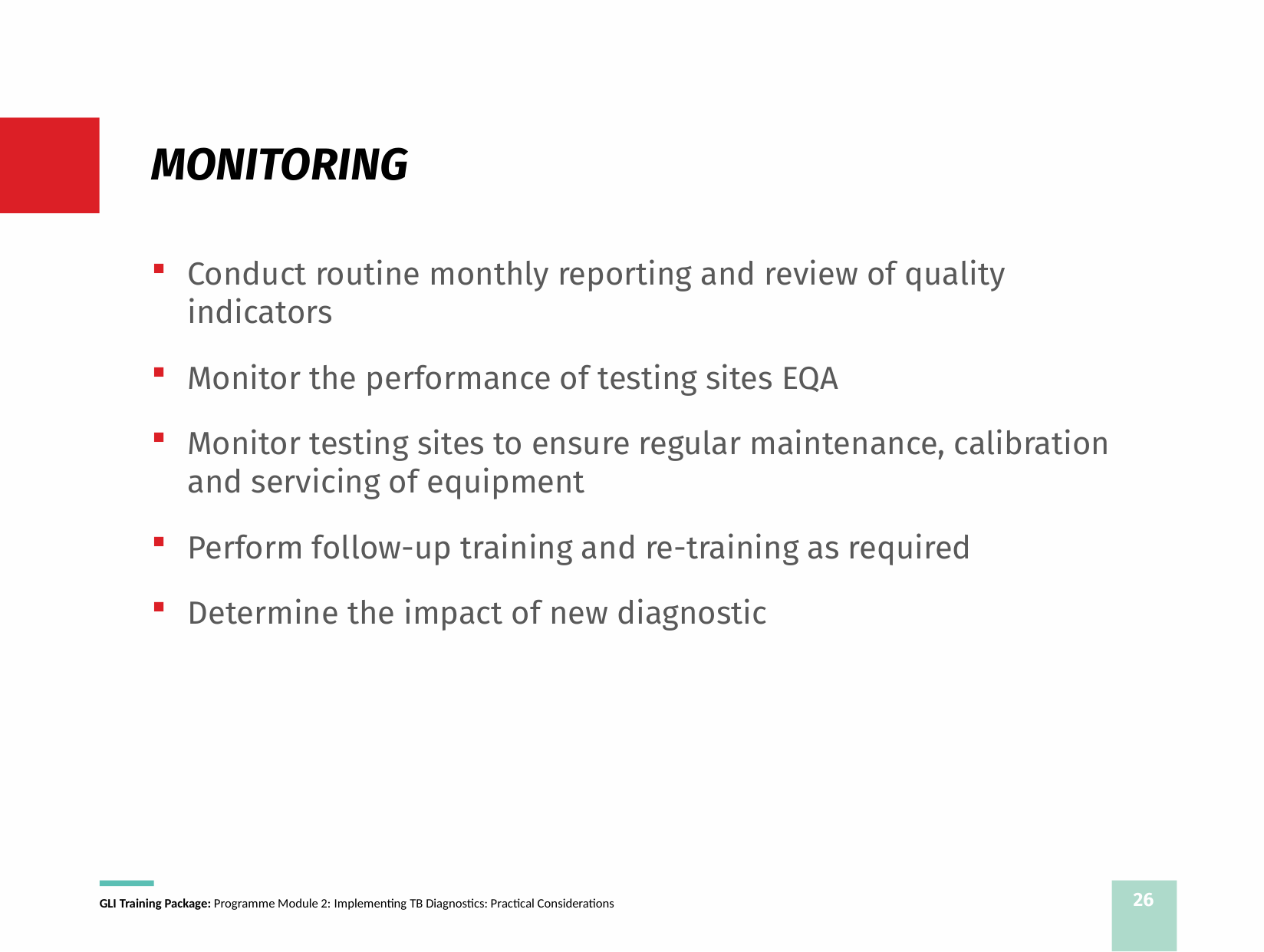

# MONITORING
Conduct routine monthly reporting and review of quality indicators
Monitor the performance of testing sites EQA
Monitor testing sites to ensure regular maintenance, calibration and servicing of equipment
Perform follow-up training and re-training as required
Determine the impact of new diagnostic